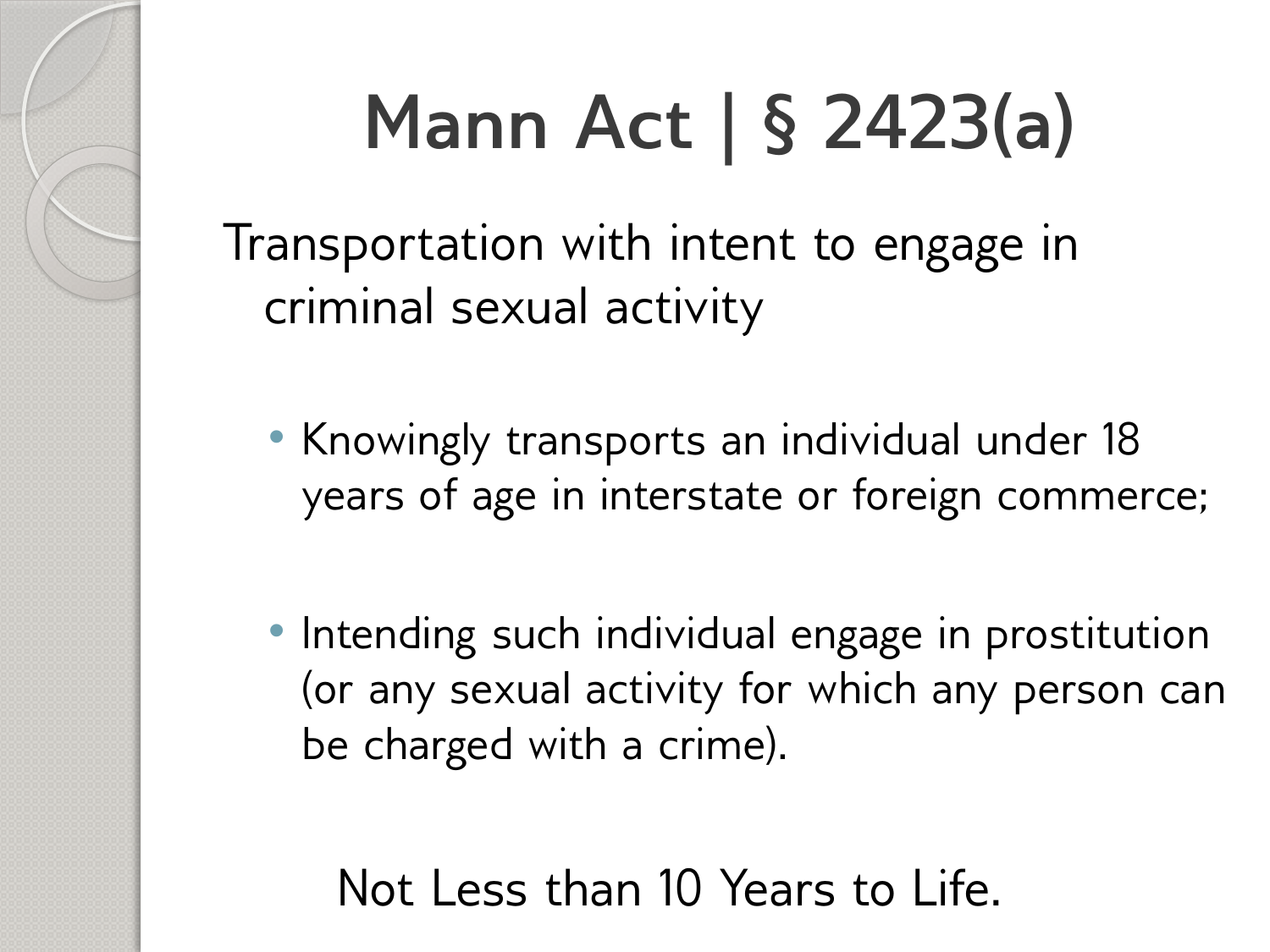

# Mann Act | § 2423(a)
Transportation with intent to engage in criminal sexual activity

Knowingly transports an individual under 18 years of age in interstate or foreign commerce;

Intending such individual engage in prostitution (or any sexual activity for which any person can be charged with a crime).

	Not Less than 10 Years to Life.